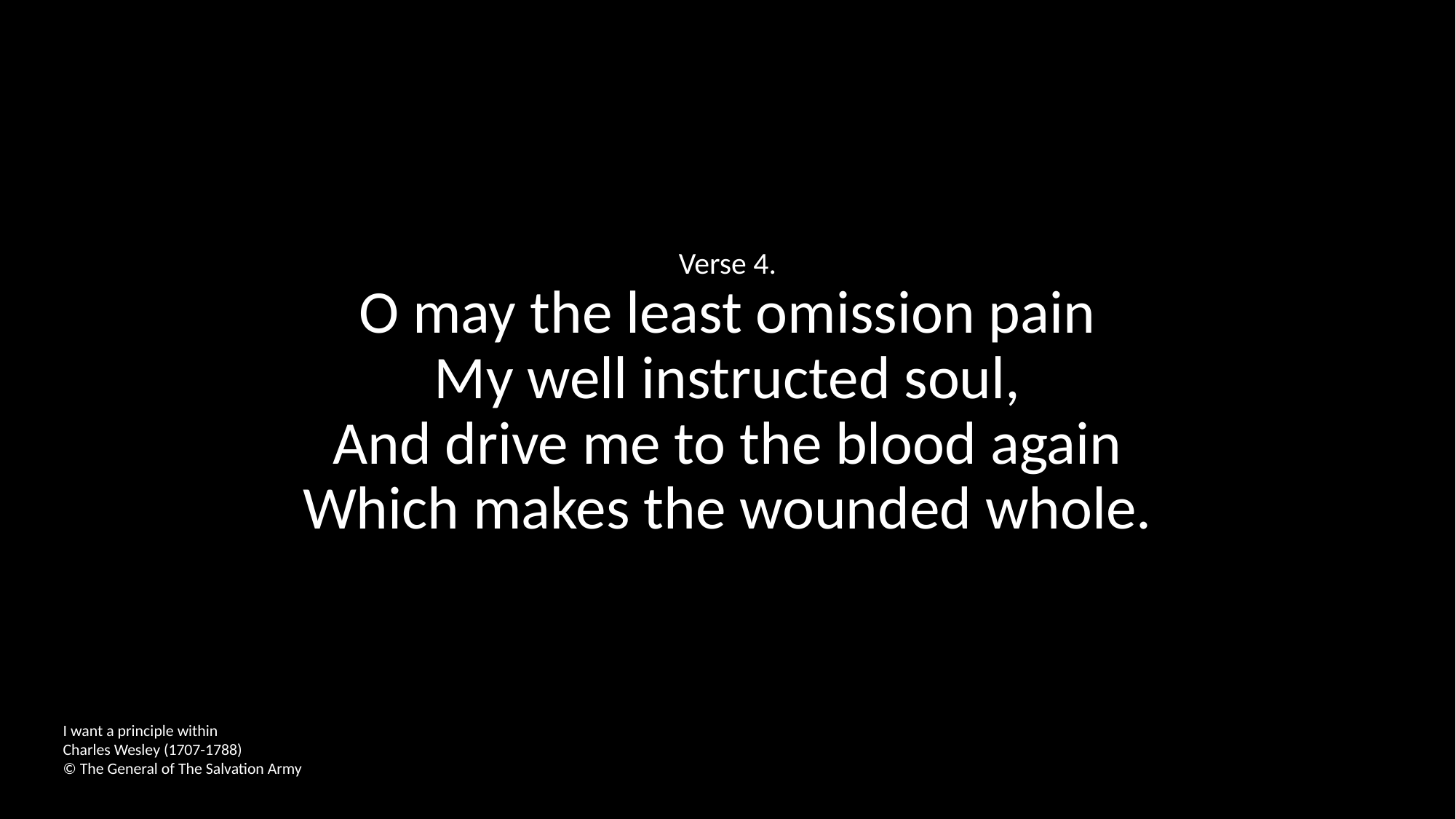

Verse 4.
O may the least omission pain
My well instructed soul,
And drive me to the blood again
Which makes the wounded whole.
I want a principle within
Charles Wesley (1707-1788)
© The General of The Salvation Army